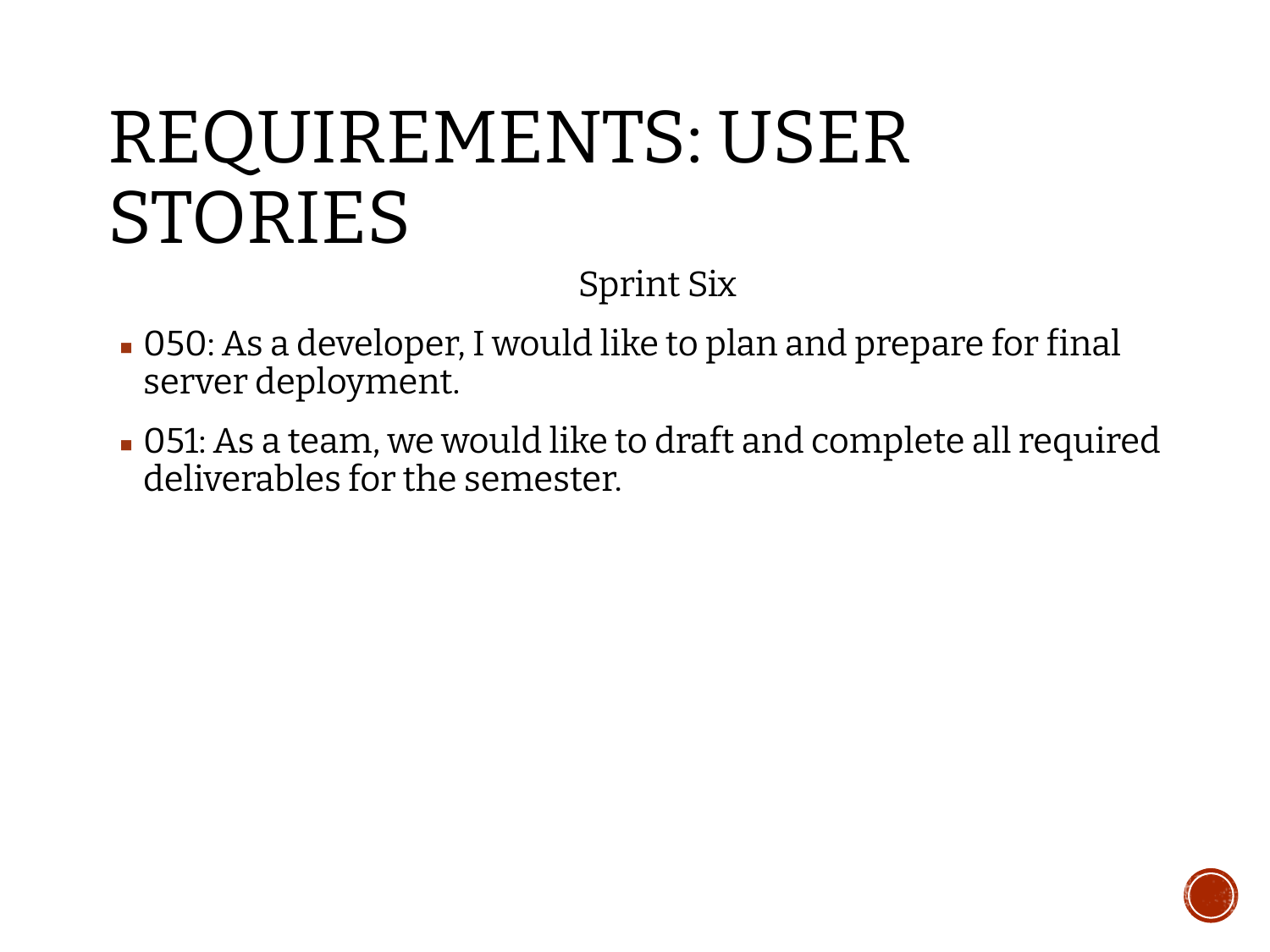

# REQUIREMENTS: USER STORIES
Sprint Six
050: As a developer, I would like to plan and prepare for final server deployment.
051: As a team, we would like to draft and complete all required deliverables for the semester.